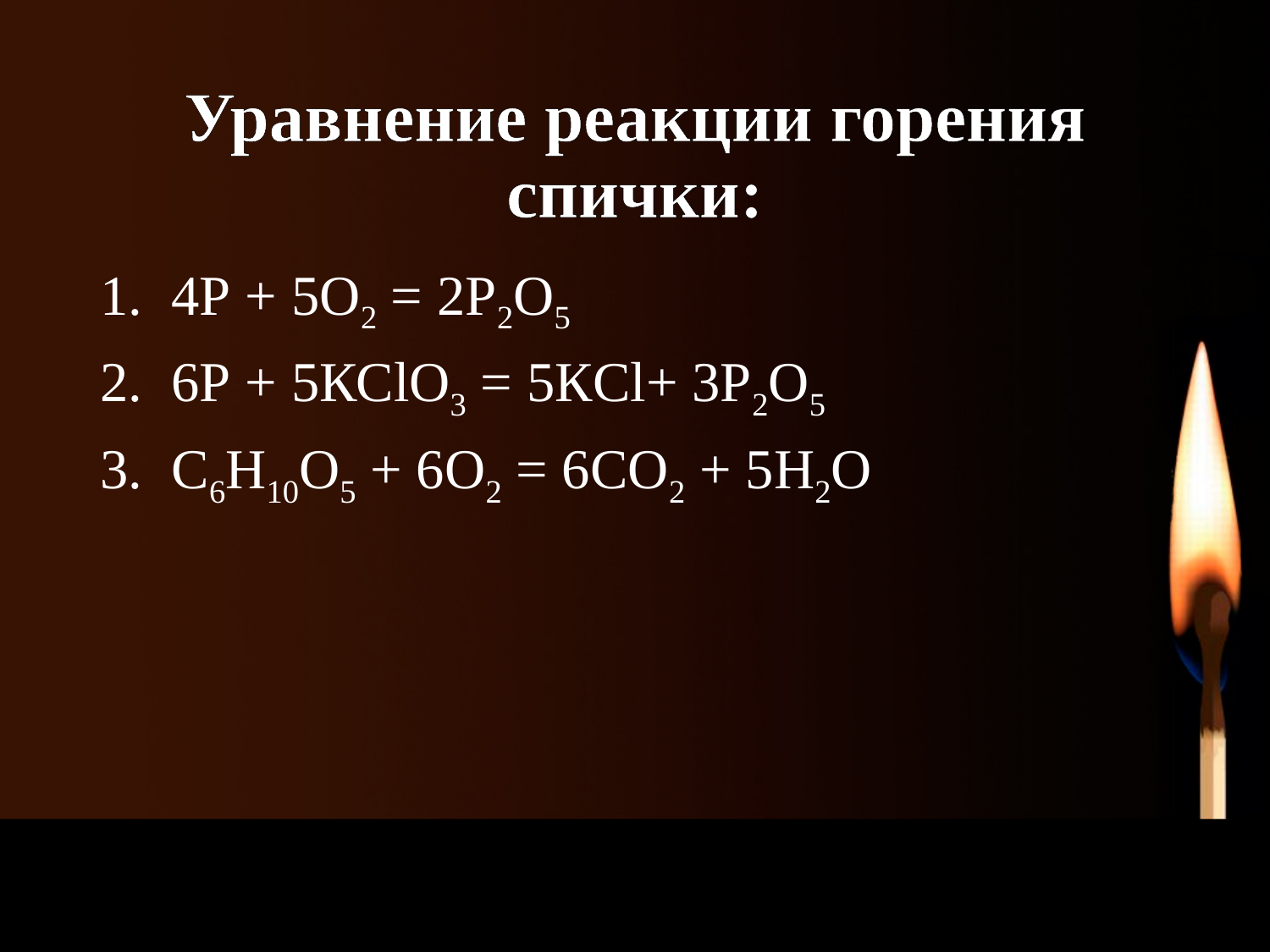

# Уравнение реакции горения спички:
4Р + 5О2 = 2Р2О5
6Р + 5КСlО3 = 5КCl+ 3Р2О5
С6Н10О5 + 6O2 = 6СO2 + 5Н2O